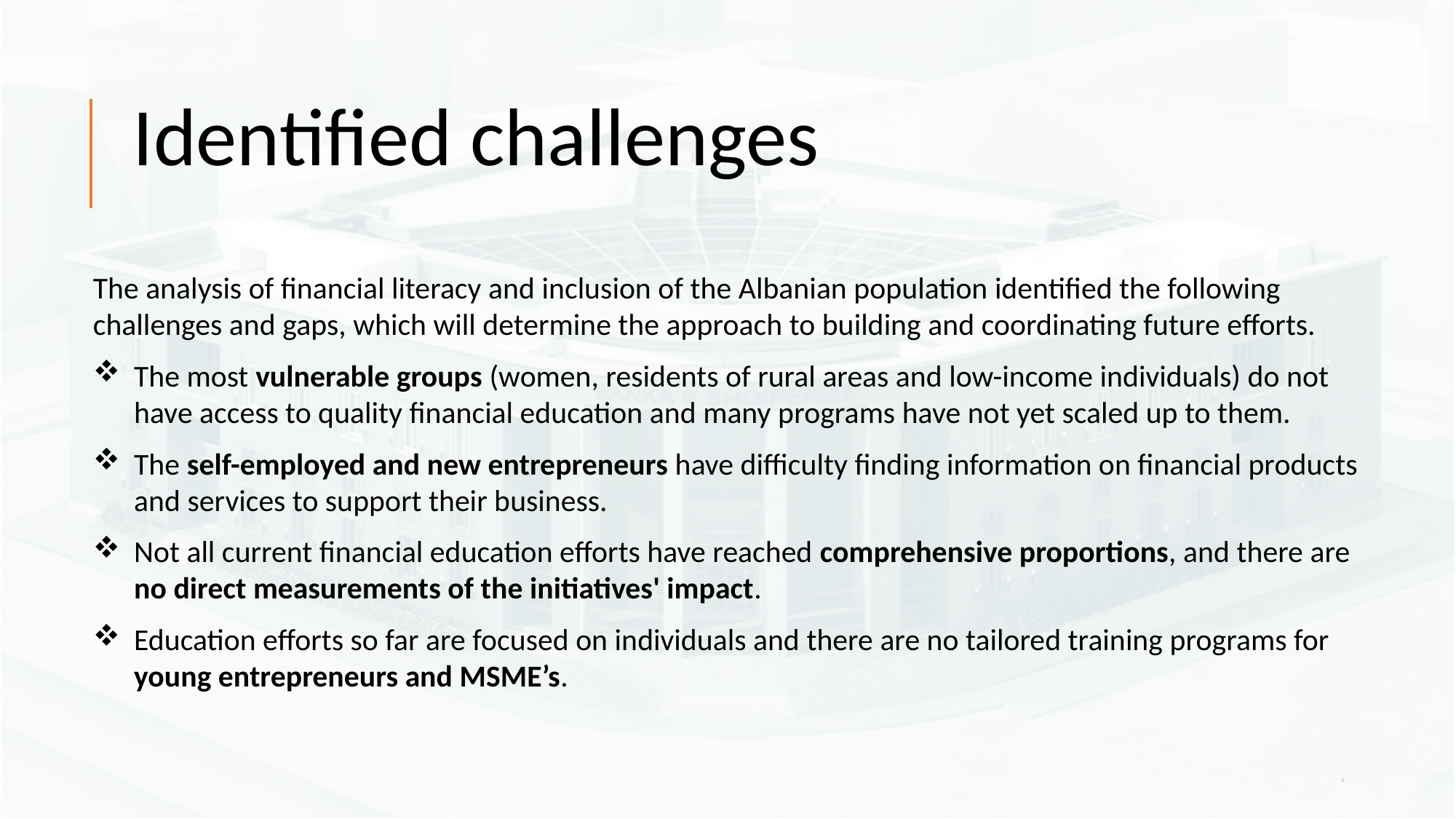

# Identified challenges
The analysis of financial literacy and inclusion of the Albanian population identified the following challenges and gaps, which will determine the approach to building and coordinating future efforts.
The most vulnerable groups (women, residents of rural areas and low-income individuals) do not have access to quality financial education and many programs have not yet scaled up to them.
The self-employed and new entrepreneurs have difficulty finding information on financial products and services to support their business.
Not all current financial education efforts have reached comprehensive proportions, and there are no direct measurements of the initiatives' impact.
Education efforts so far are focused on individuals and there are no tailored training programs for young entrepreneurs and MSME’s.
5